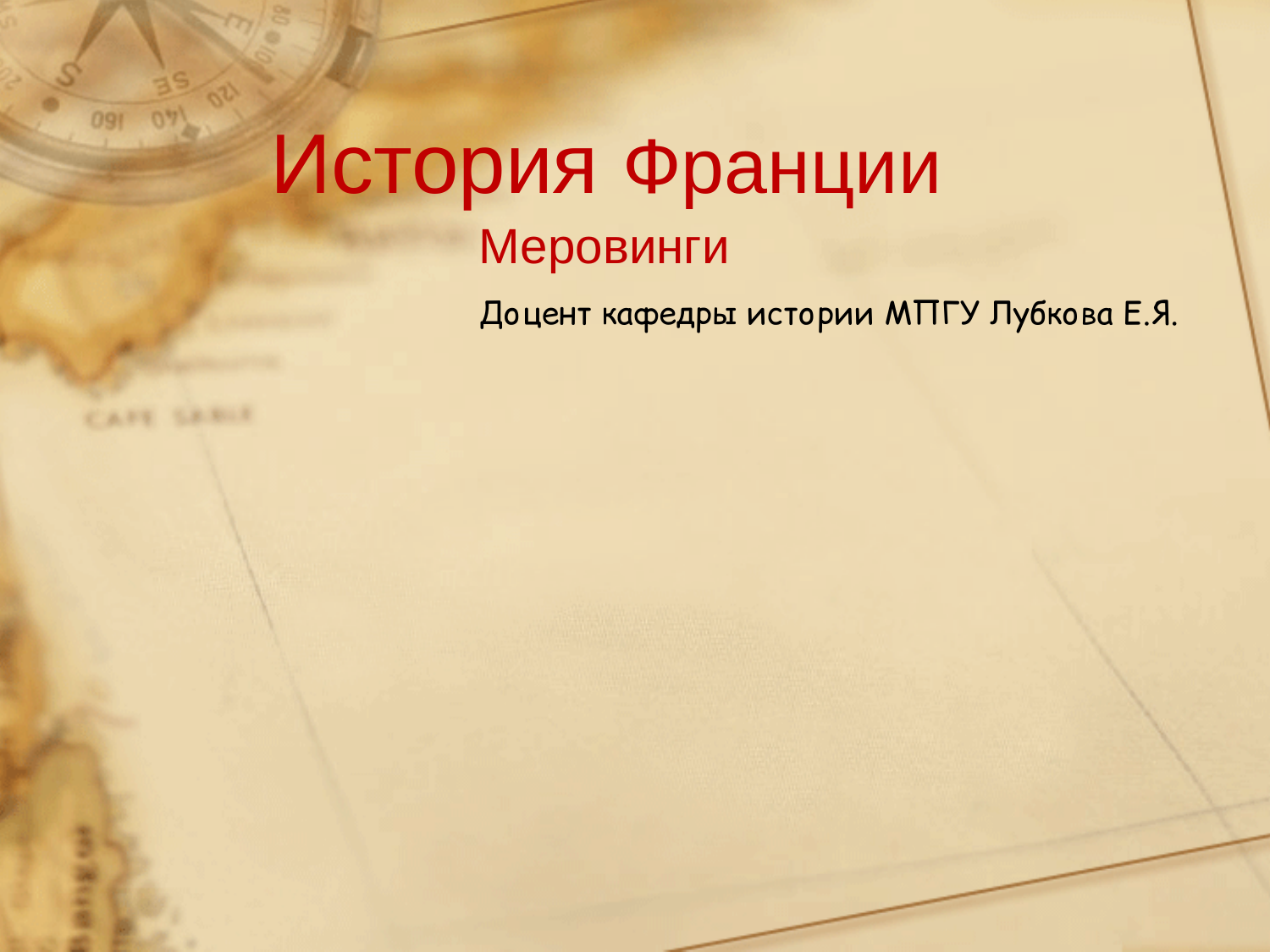

# История Франции
Меровинги
Доцент кафедры истории МПГУ Лубкова Е.Я.